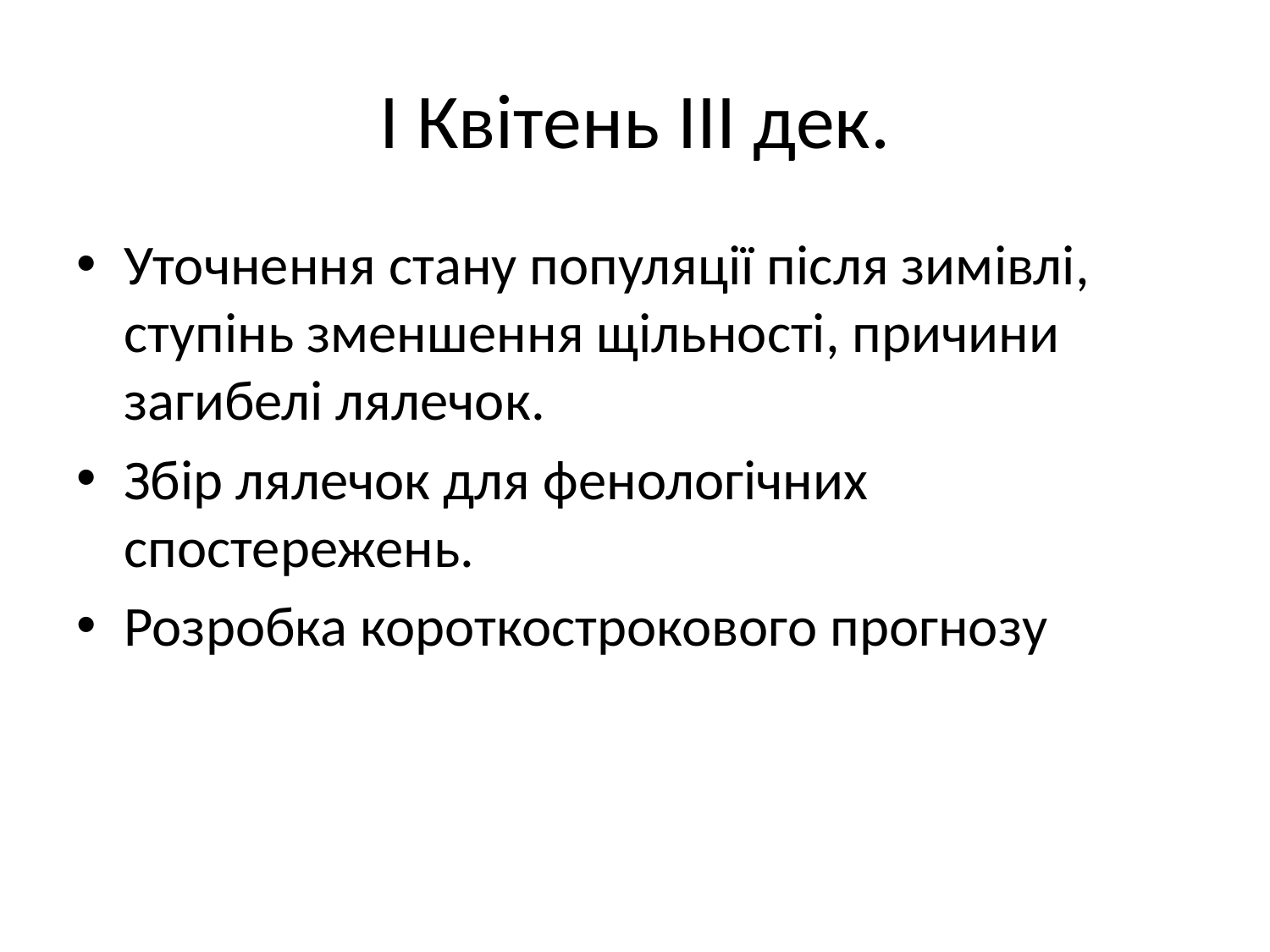

# I Квітень III дек.
Уточнення стану популяції після зимівлі, ступінь зменшення щільності, причини загибелі лялечок.
Збір лялечок для фенологічних спостережень.
Розробка короткострокового прогнозу